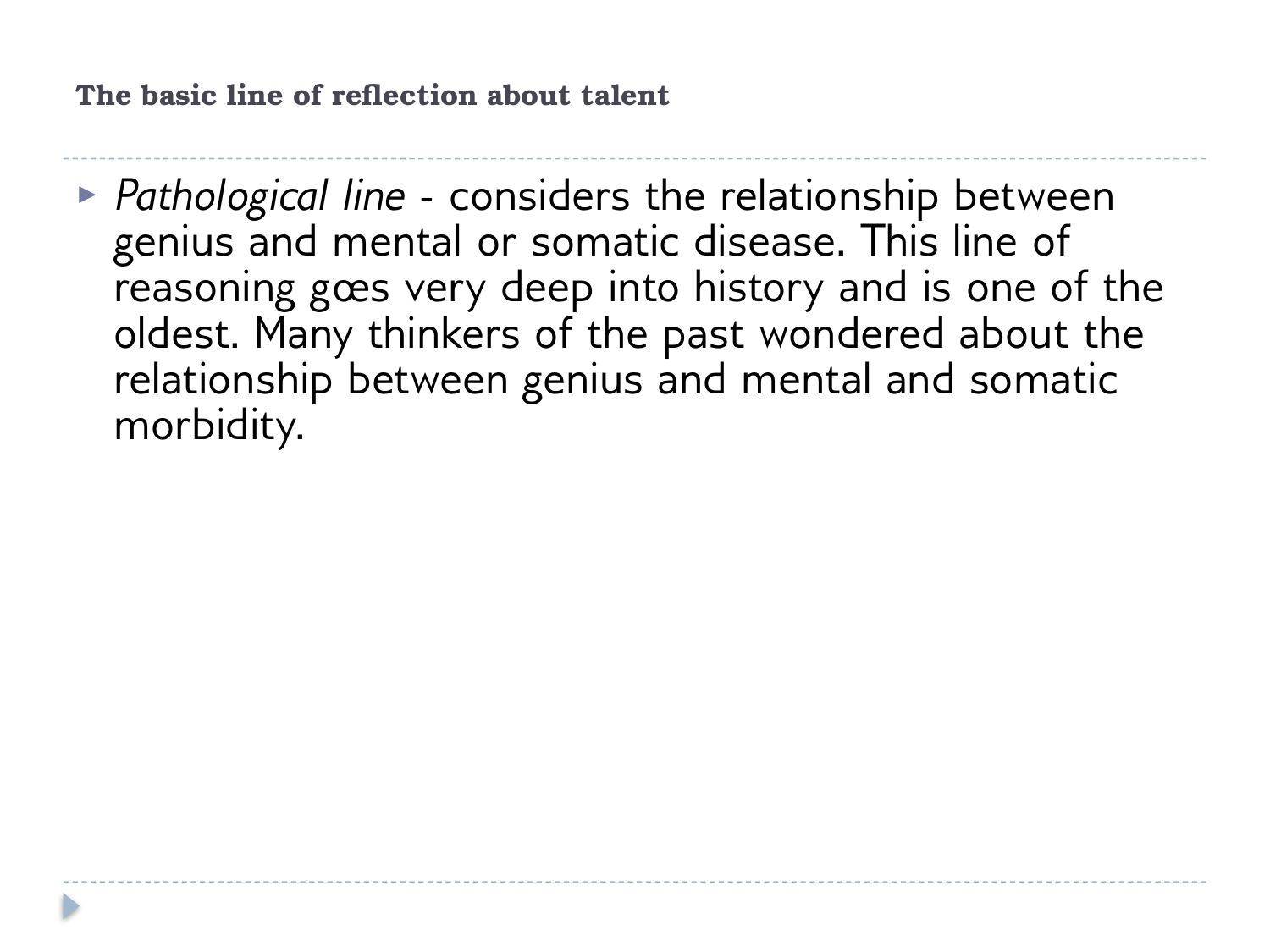

# The basic line of reflection about talent
Pathological line - considers the relationship between genius and mental or somatic disease. This line of reasoning goes very deep into history and is one of the oldest. Many thinkers of the past wondered about the relationship between genius and mental and somatic morbidity.